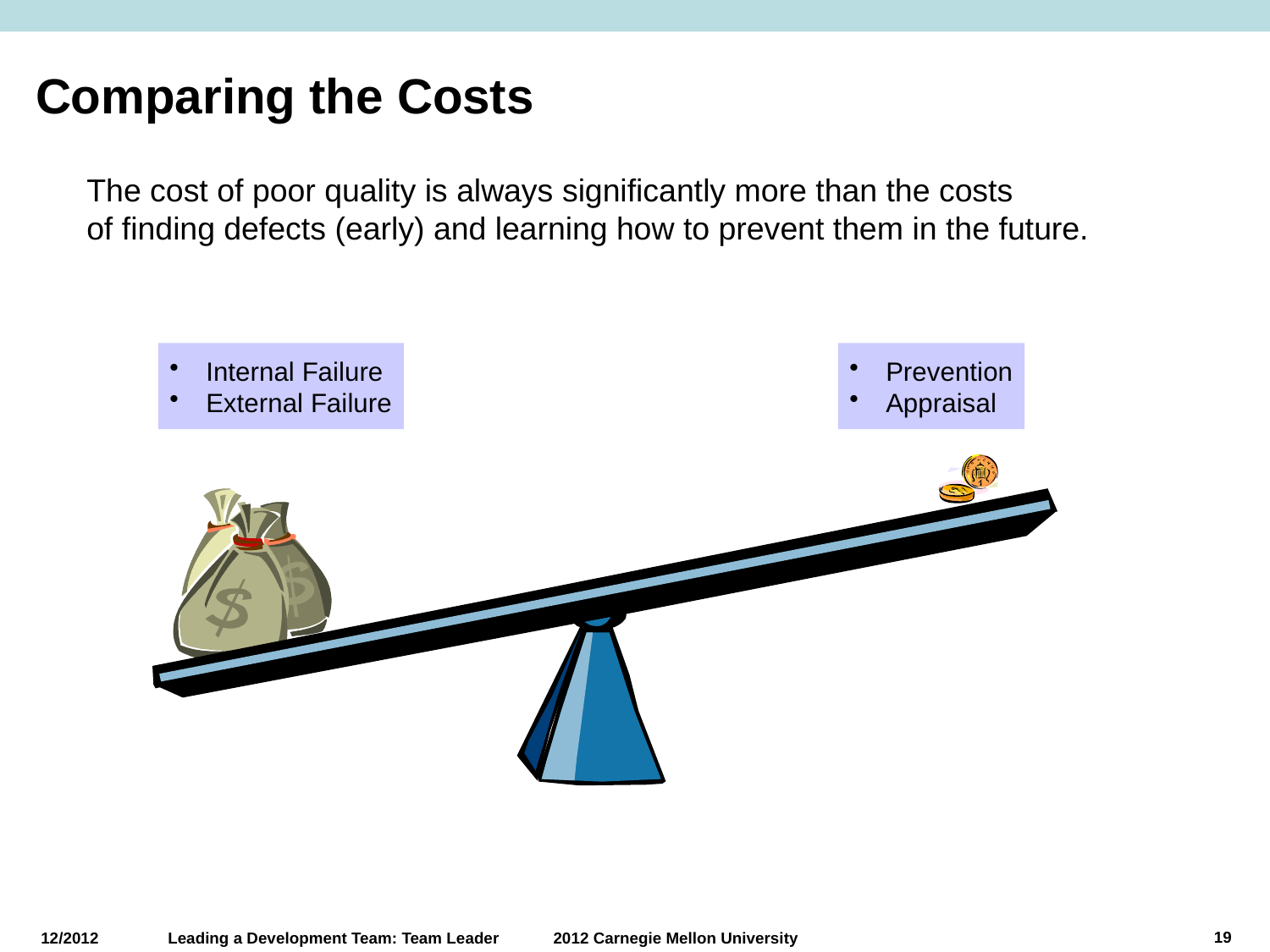

# Comparing the Costs
The cost of poor quality is always significantly more than the costs
of finding defects (early) and learning how to prevent them in the future.
Internal Failure
External Failure
Prevention
Appraisal